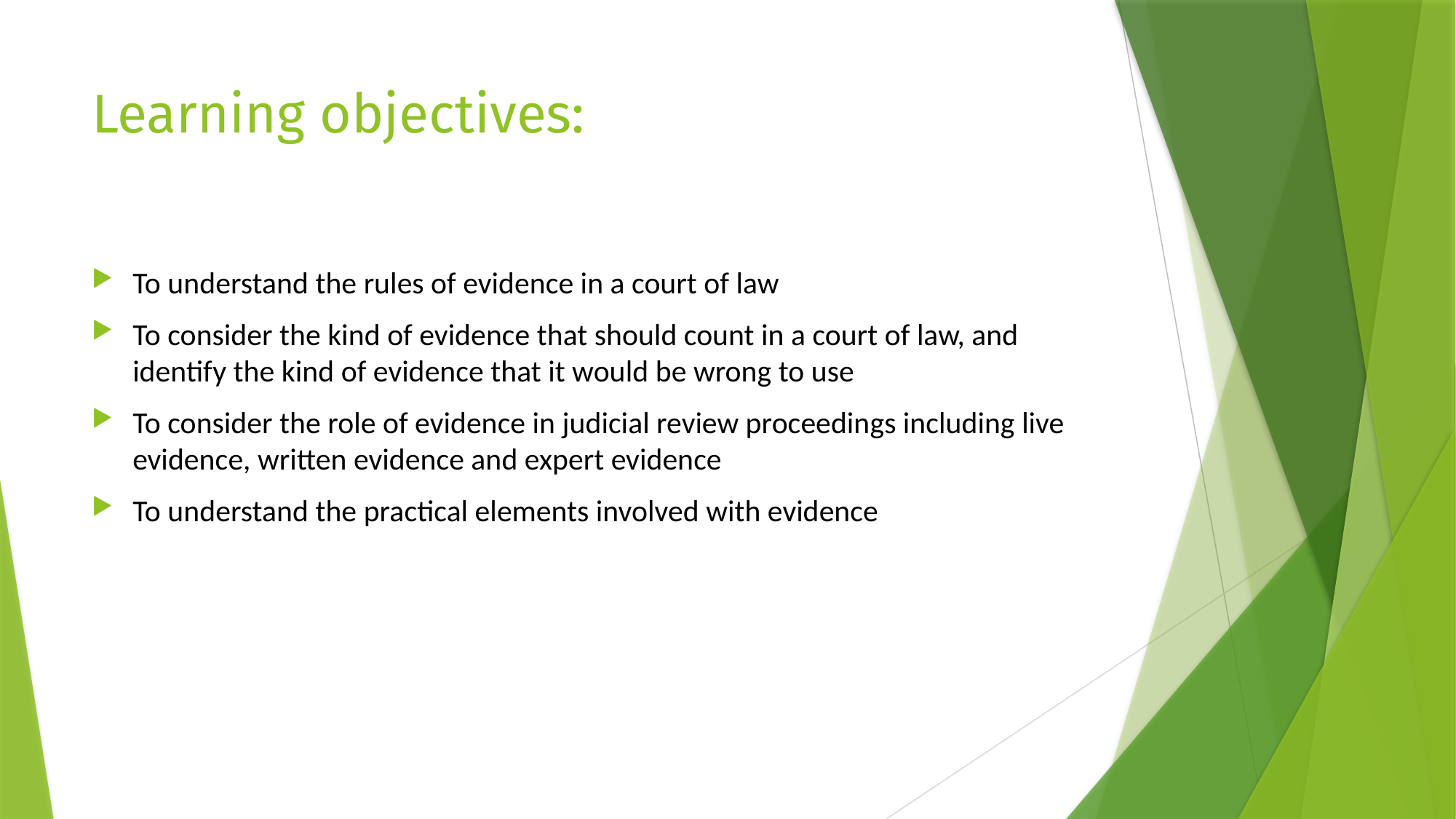

# Learning objectives:
To understand the rules of evidence in a court of law
To consider the kind of evidence that should count in a court of law, and identify the kind of evidence that it would be wrong to use
To consider the role of evidence in judicial review proceedings including live evidence, written evidence and expert evidence
To understand the practical elements involved with evidence